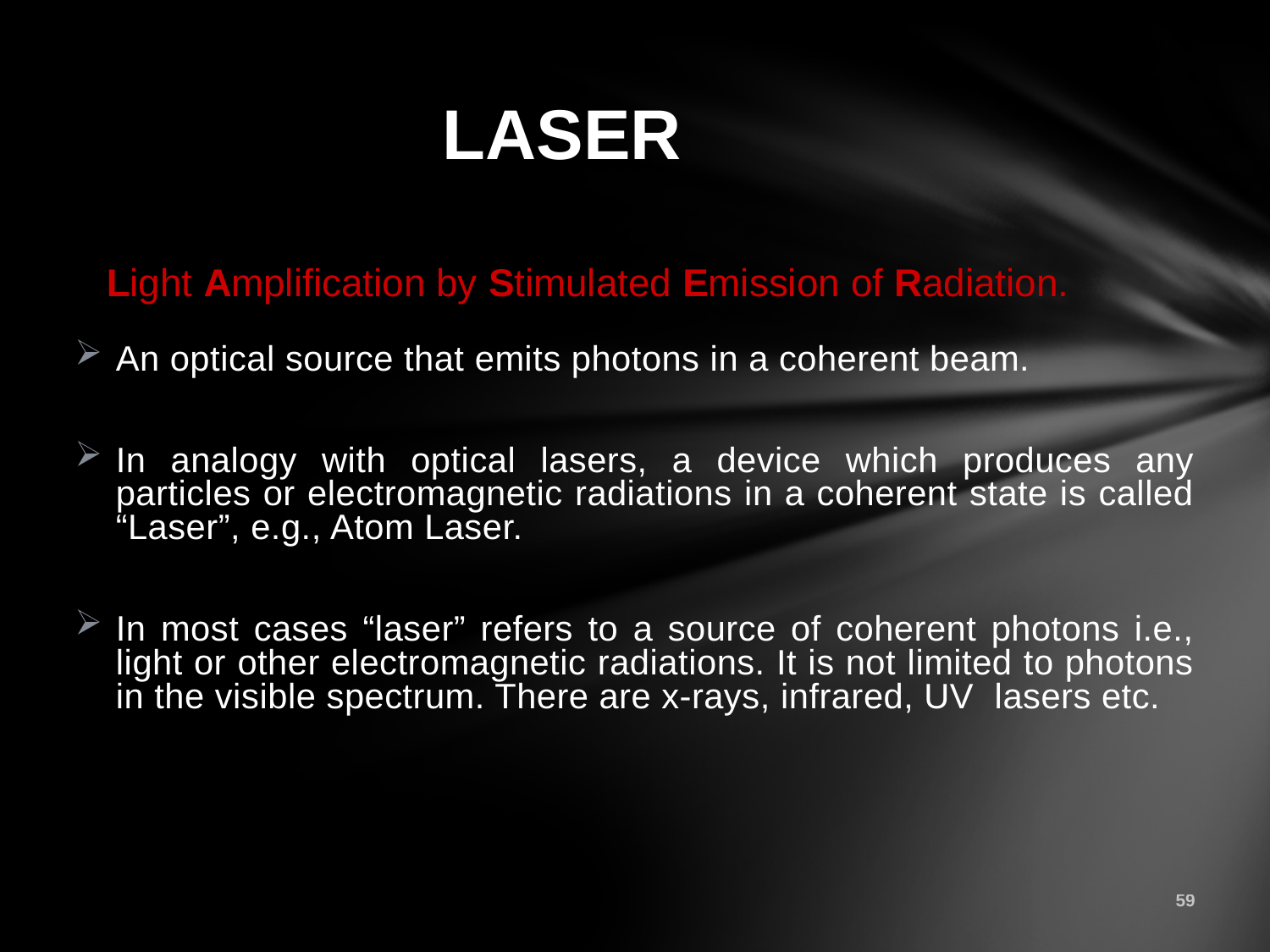

# LASER

Light Amplification by Stimulated Emission of Radiation.
An optical source that emits photons in a coherent beam.

In analogy with optical lasers, a device which produces any particles or electromagnetic radiations in a coherent state is called “Laser”, e.g., Atom Laser.

In most cases “laser” refers to a source of coherent photons i.e., light or other electromagnetic radiations. It is not limited to photons in the visible spectrum. There are x-rays, infrared, UV  lasers etc.
59